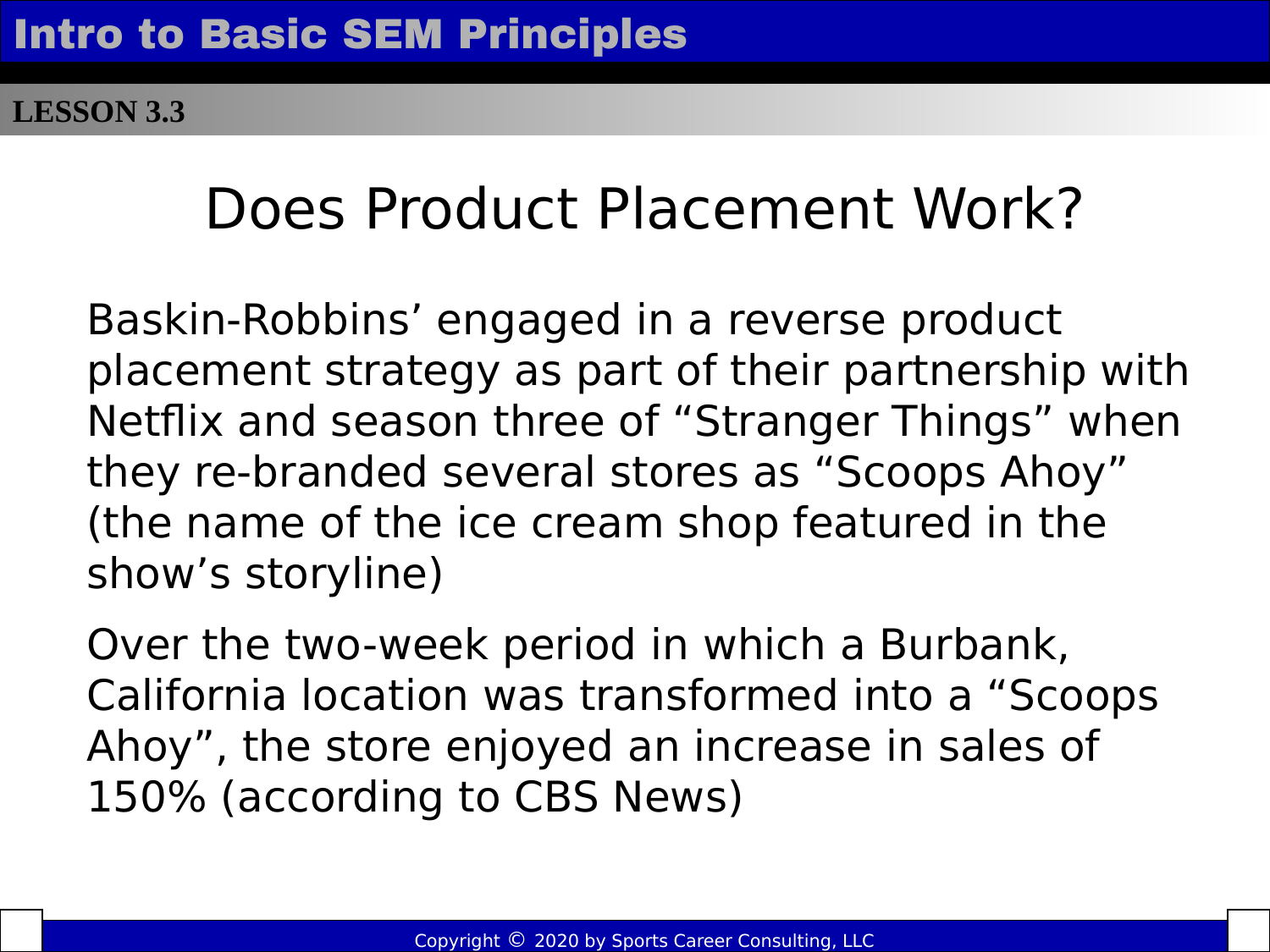

Intro to Basic SEM Principles
LESSON 3.3
Does Product Placement Work?
Baskin-Robbins’ engaged in a reverse product placement strategy as part of their partnership with Netflix and season three of “Stranger Things” when they re-branded several stores as “Scoops Ahoy” (the name of the ice cream shop featured in the show’s storyline)
Over the two-week period in which a Burbank, California location was transformed into a “Scoops Ahoy”, the store enjoyed an increase in sales of 150% (according to CBS News)
Copyright © 2020 by Sports Career Consulting, LLC